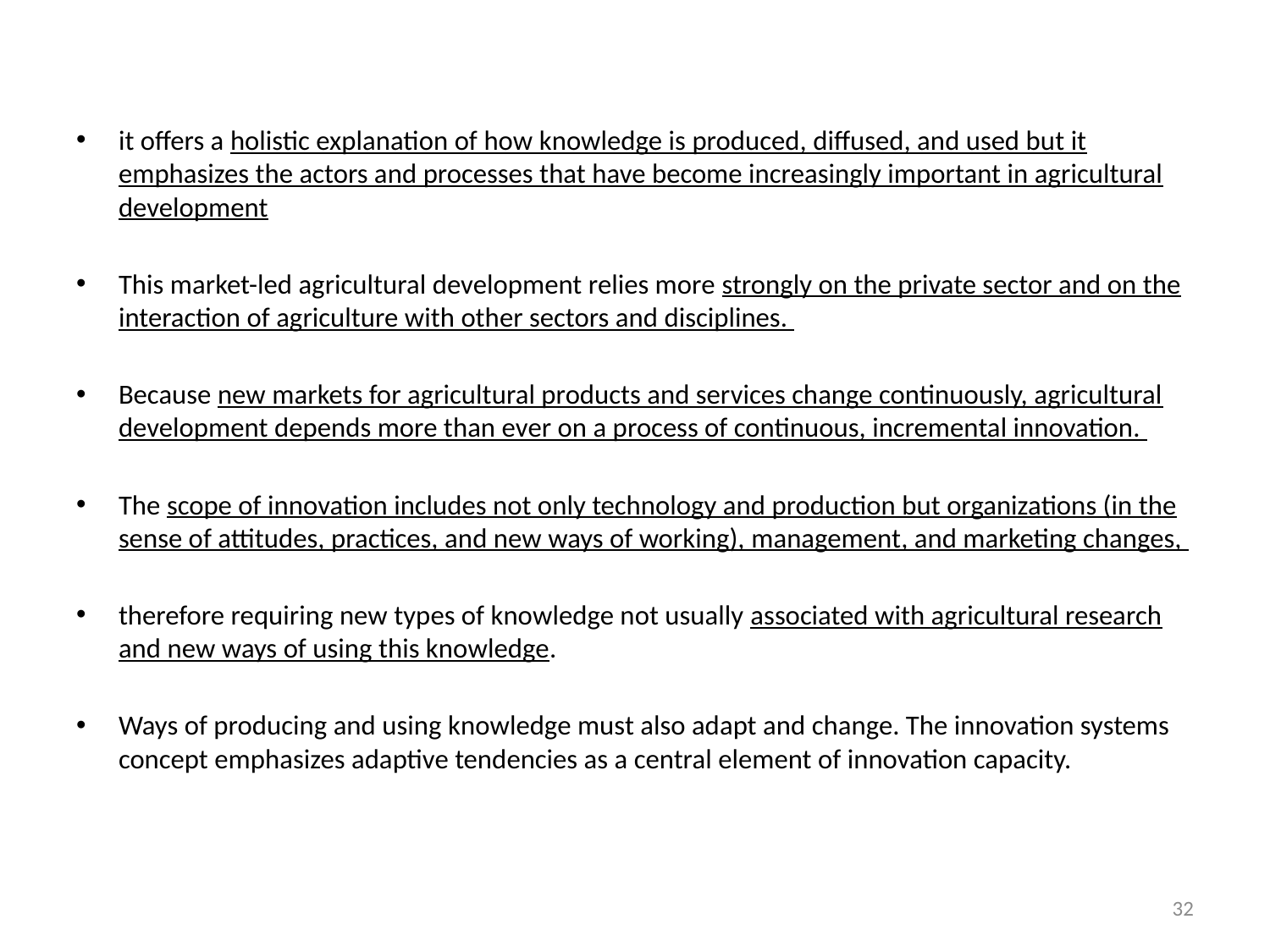

it offers a holistic explanation of how knowledge is produced, diffused, and used but it emphasizes the actors and processes that have become increasingly important in agricultural development

This market-led agricultural development relies more strongly on the private sector and on the interaction of agriculture with other sectors and disciplines.

Because new markets for agricultural products and services change continuously, agricultural development depends more than ever on a process of continuous, incremental innovation.

The scope of innovation includes not only technology and production but organizations (in the sense of attitudes, practices, and new ways of working), management, and marketing changes,

therefore requiring new types of knowledge not usually associated with agricultural research and new ways of using this knowledge.

Ways of producing and using knowledge must also adapt and change. The innovation systems concept emphasizes adaptive tendencies as a central element of innovation capacity.

32